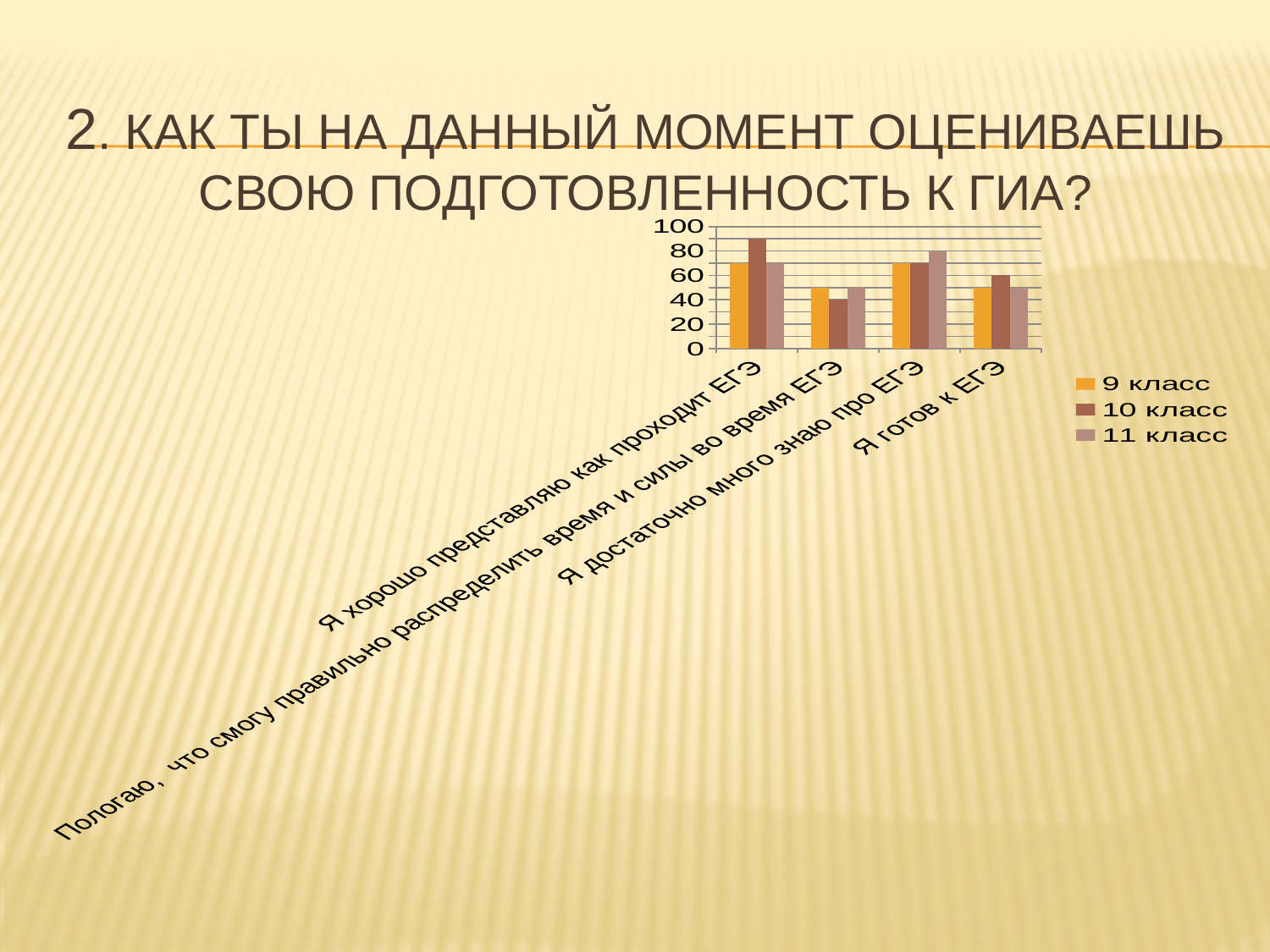

# 2. Как ты на данный момент оцениваешь свою подготовленность к ГИА?

### Chart

| Category | 9 класс | 10 класс | 11 класс |
|---|---|---|---|
| Я хорошо представляю как проходит ЕГЭ | 70.0 | 90.0 | 70.0 |
| Пологаю,  что смогу правильно распределить время и силы во время ЕГЭ | 50.0 | 40.0 | 50.0 |
| Я достаточно много знаю про ЕГЭ | 70.0 | 70.0 | 80.0 |
| Я готов к ЕГЭ | 50.0 | 60.0 | 50.0 |